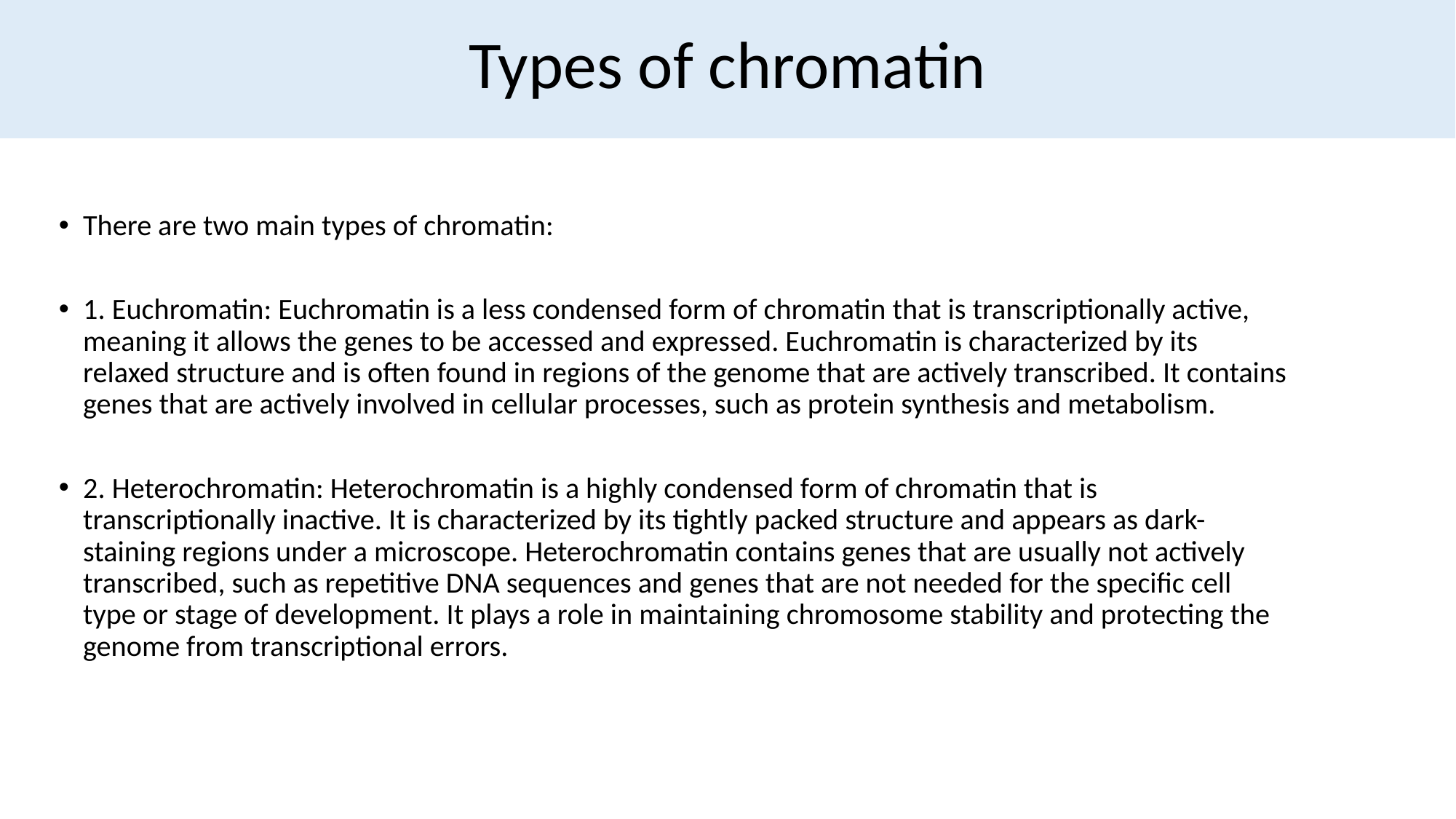

Types of chromatin

There are two main types of chromatin:

1. Euchromatin: Euchromatin is a less condensed form of chromatin that is transcriptionally active, meaning it allows the genes to be accessed and expressed. Euchromatin is characterized by its relaxed structure and is often found in regions of the genome that are actively transcribed. It contains genes that are actively involved in cellular processes, such as protein synthesis and metabolism.

2. Heterochromatin: Heterochromatin is a highly condensed form of chromatin that is transcriptionally inactive. It is characterized by its tightly packed structure and appears as dark-staining regions under a microscope. Heterochromatin contains genes that are usually not actively transcribed, such as repetitive DNA sequences and genes that are not needed for the specific cell type or stage of development. It plays a role in maintaining chromosome stability and protecting the genome from transcriptional errors.